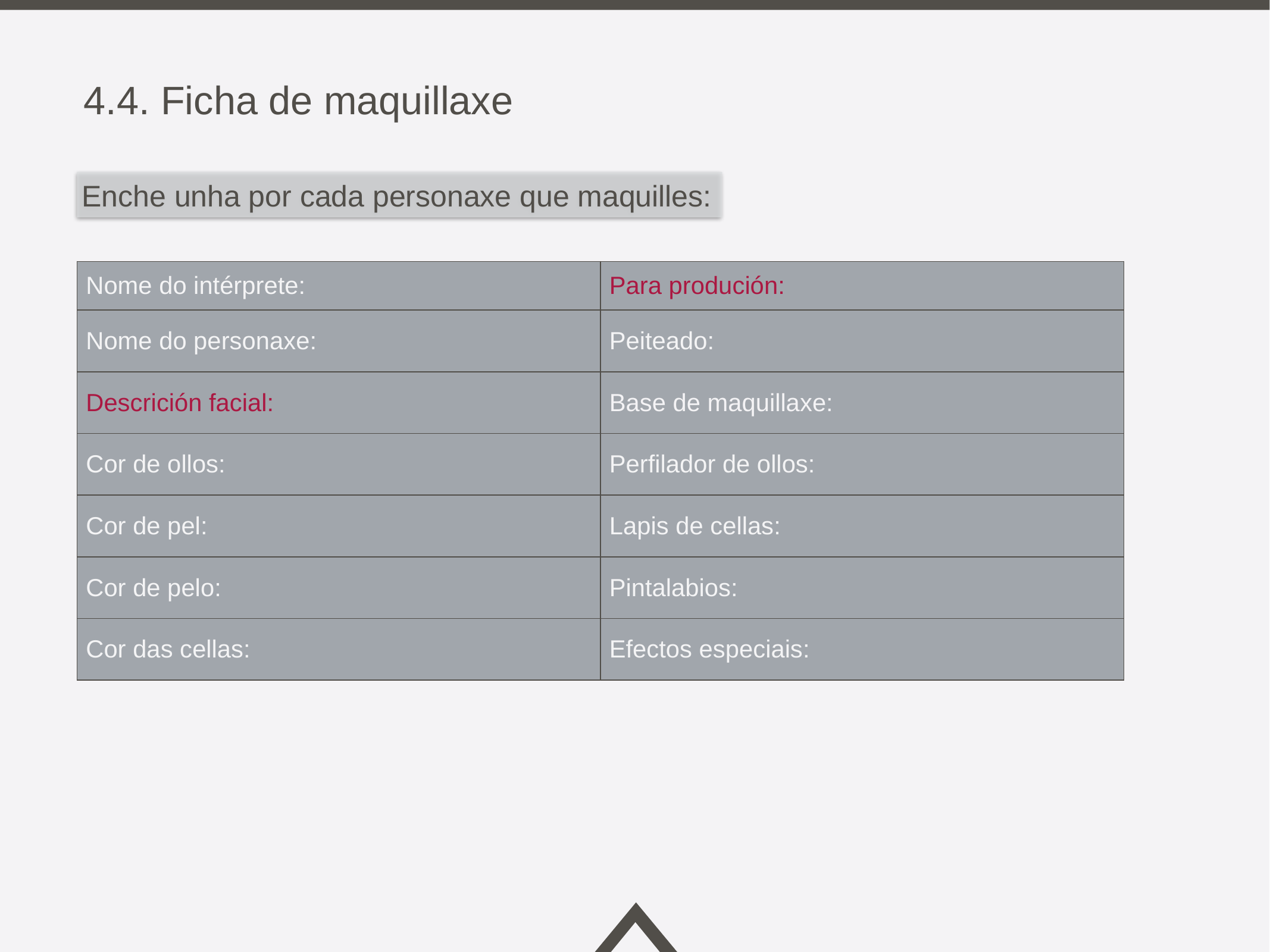

4.4. Ficha de maquillaxe
Enche unha por cada personaxe que maquilles:
| Nome do intérprete: | Para produción: |
| --- | --- |
| Nome do personaxe: | Peiteado: |
| Descrición facial: | Base de maquillaxe: |
| Cor de ollos: | Perfilador de ollos: |
| Cor de pel: | Lapis de cellas: |
| Cor de pelo: | Pintalabios: |
| Cor das cellas: | Efectos especiais: |